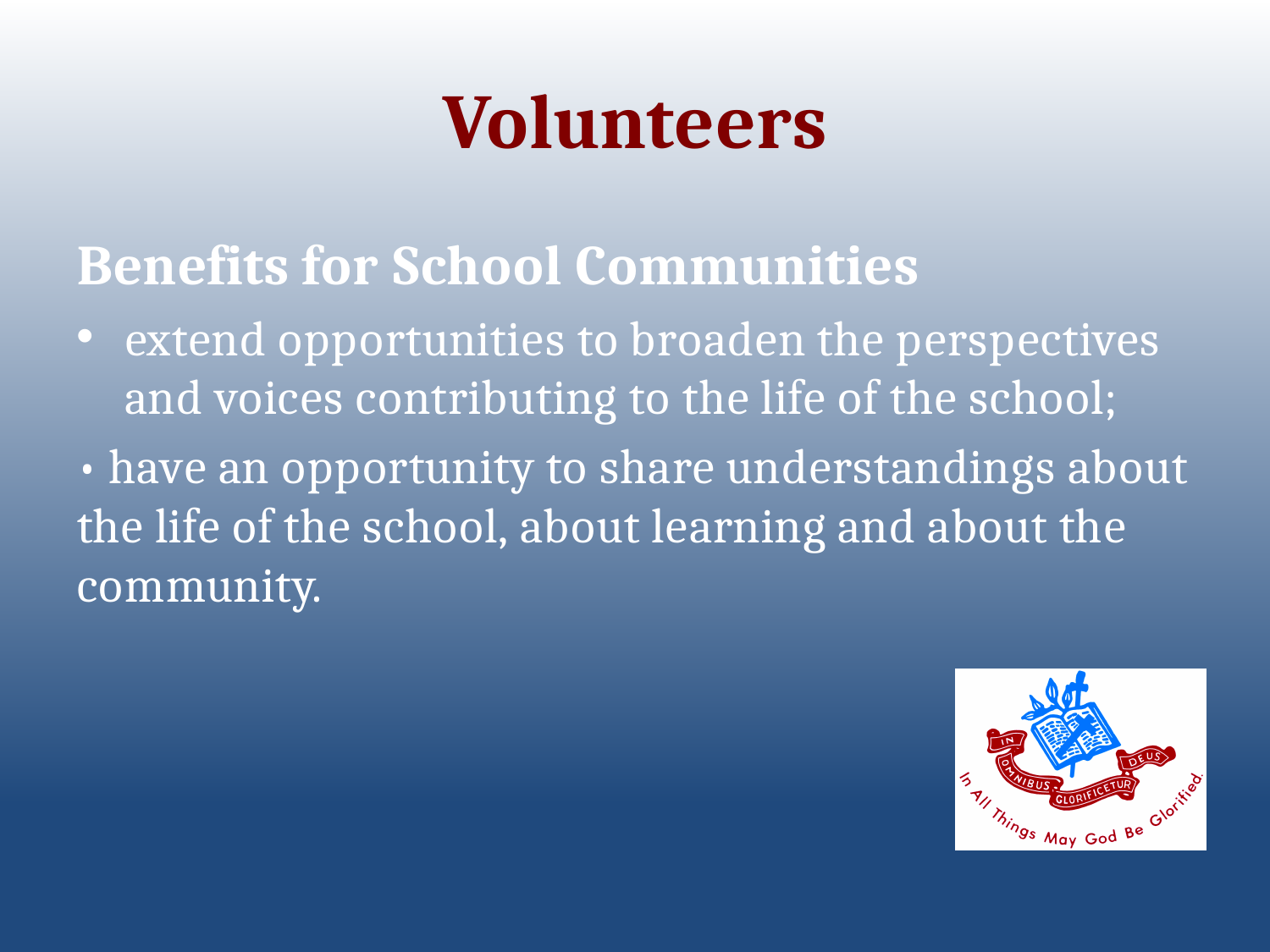

# Volunteers
Benefits for School Communities
extend opportunities to broaden the perspectives and voices contributing to the life of the school;
• have an opportunity to share understandings about the life of the school, about learning and about the community.